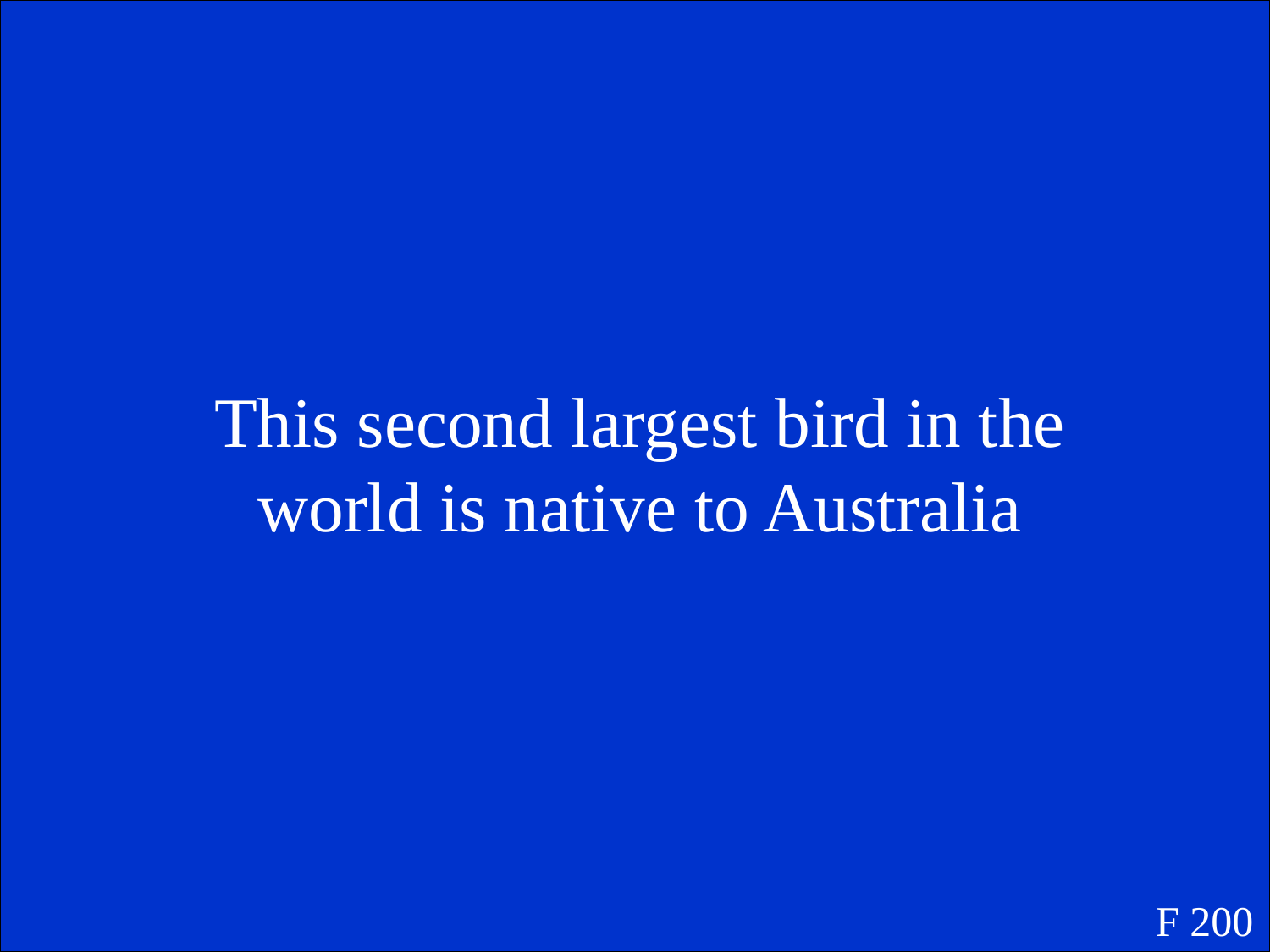

This second largest bird in the world is native to Australia
F 200